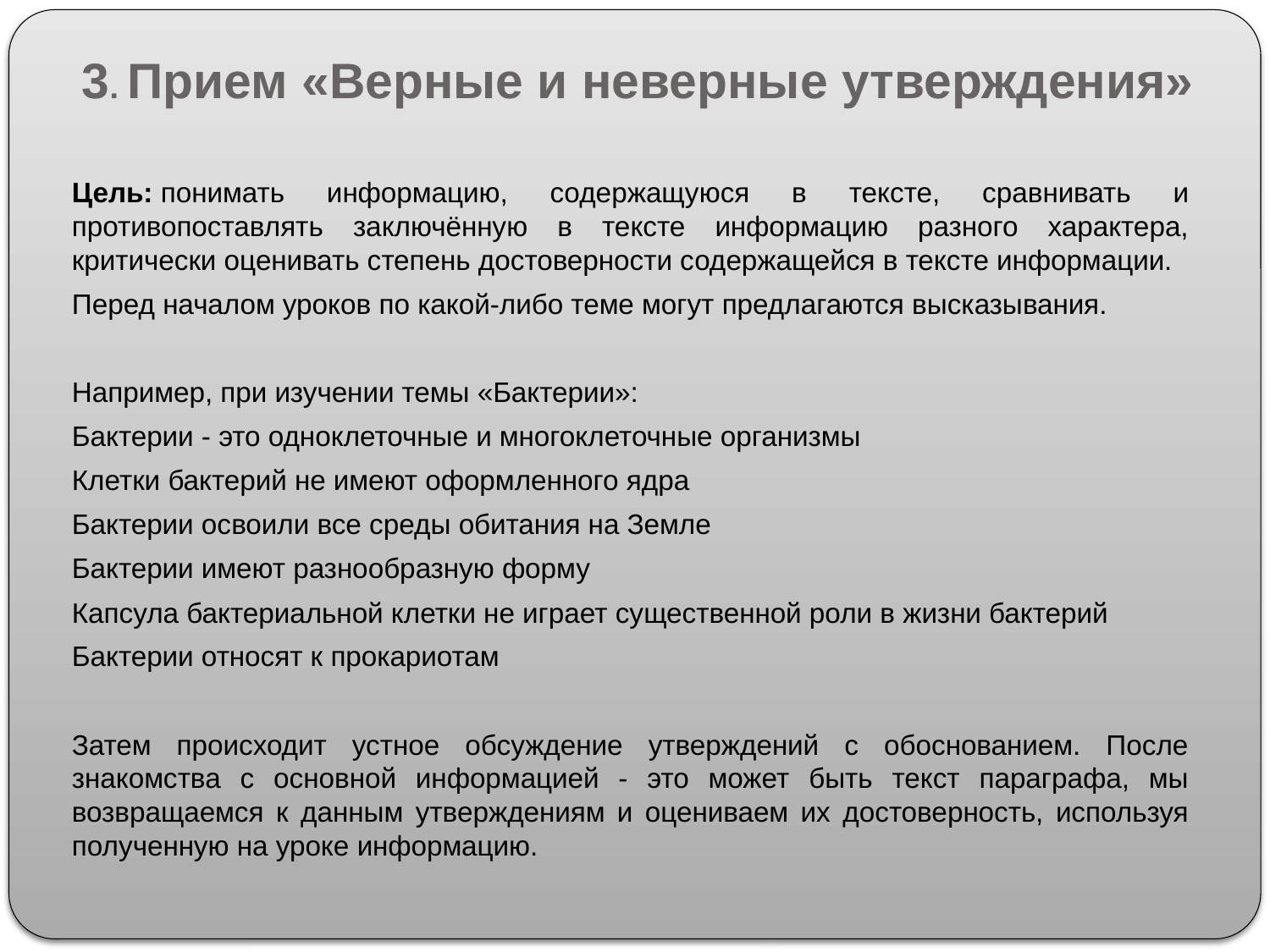

# 3. Прием «Верные и неверные утверждения»
Цель: понимать информацию, содержащуюся в тексте, сравнивать и противопоставлять заключённую в тексте информацию разного характера, критически оценивать степень достоверности содержащейся в тексте информации.
Перед началом уроков по какой-либо теме могут предлагаются высказывания.

Например, при изучении темы «Бактерии»:
Бактерии - это одноклеточные и многоклеточные организмы
Клетки бактерий не имеют оформленного ядра
Бактерии освоили все среды обитания на Земле
Бактерии имеют разнообразную форму
Капсула бактериальной клетки не играет существенной роли в жизни бактерий
Бактерии относят к прокариотам

Затем происходит устное обсуждение утверждений с обоснованием. После знакомства с основной информацией - это может быть текст параграфа, мы возвращаемся к данным утверждениям и оцениваем их достоверность, используя полученную на уроке информацию.